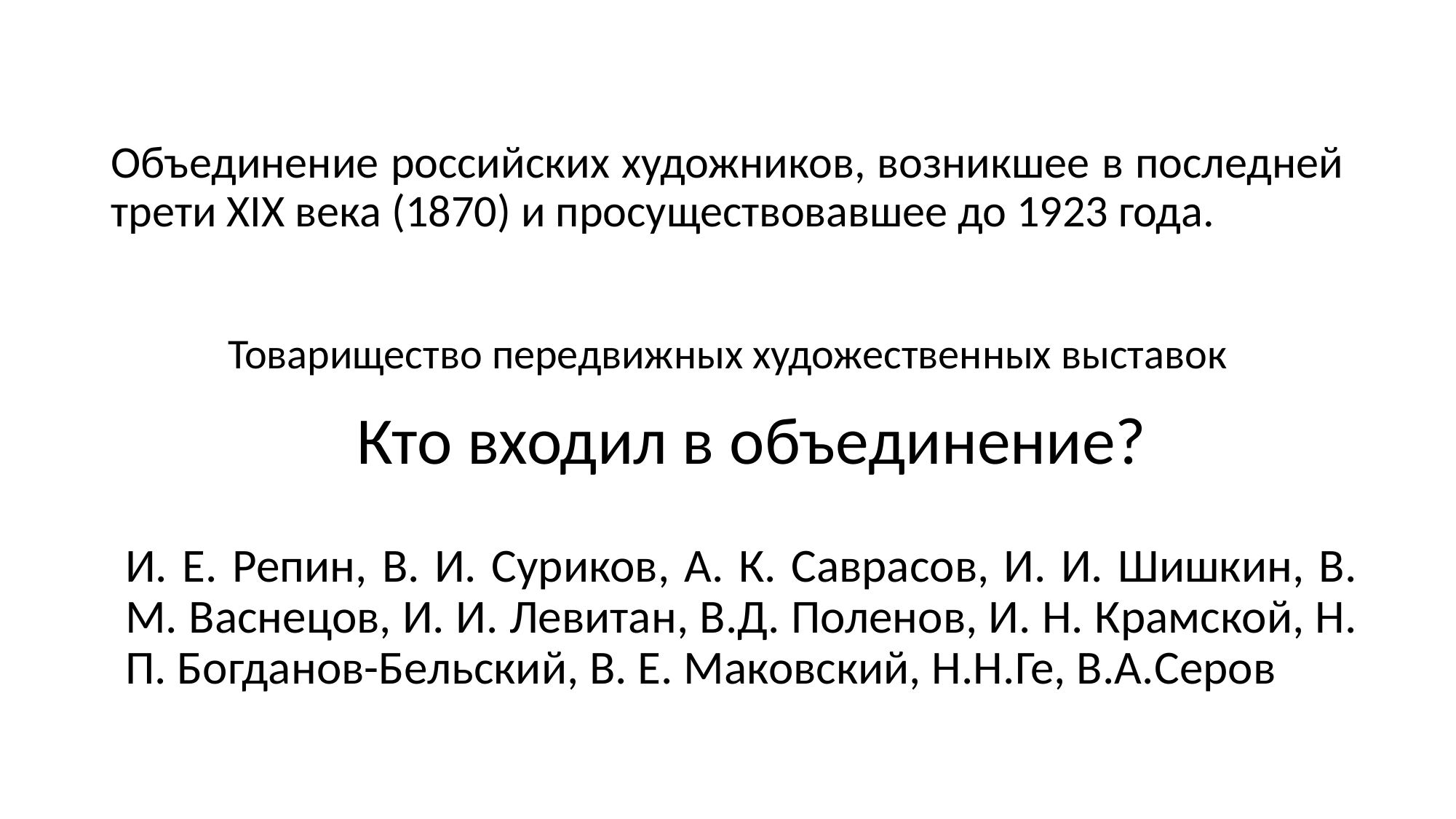

# Объединение российских художников, возникшее в последней трети XIX века (1870) и просуществовавшее до 1923 года.
Товарищество передвижных художественных выставок
Кто входил в объединение?
И. Е. Репин, В. И. Суриков, А. К. Саврасов, И. И. Шишкин, В. М. Васнецов, И. И. Левитан, В.Д. Поленов, И. Н. Крамской, Н. П. Богданов-Бельский, В. Е. Маковский, Н.Н.Ге, В.А.Серов